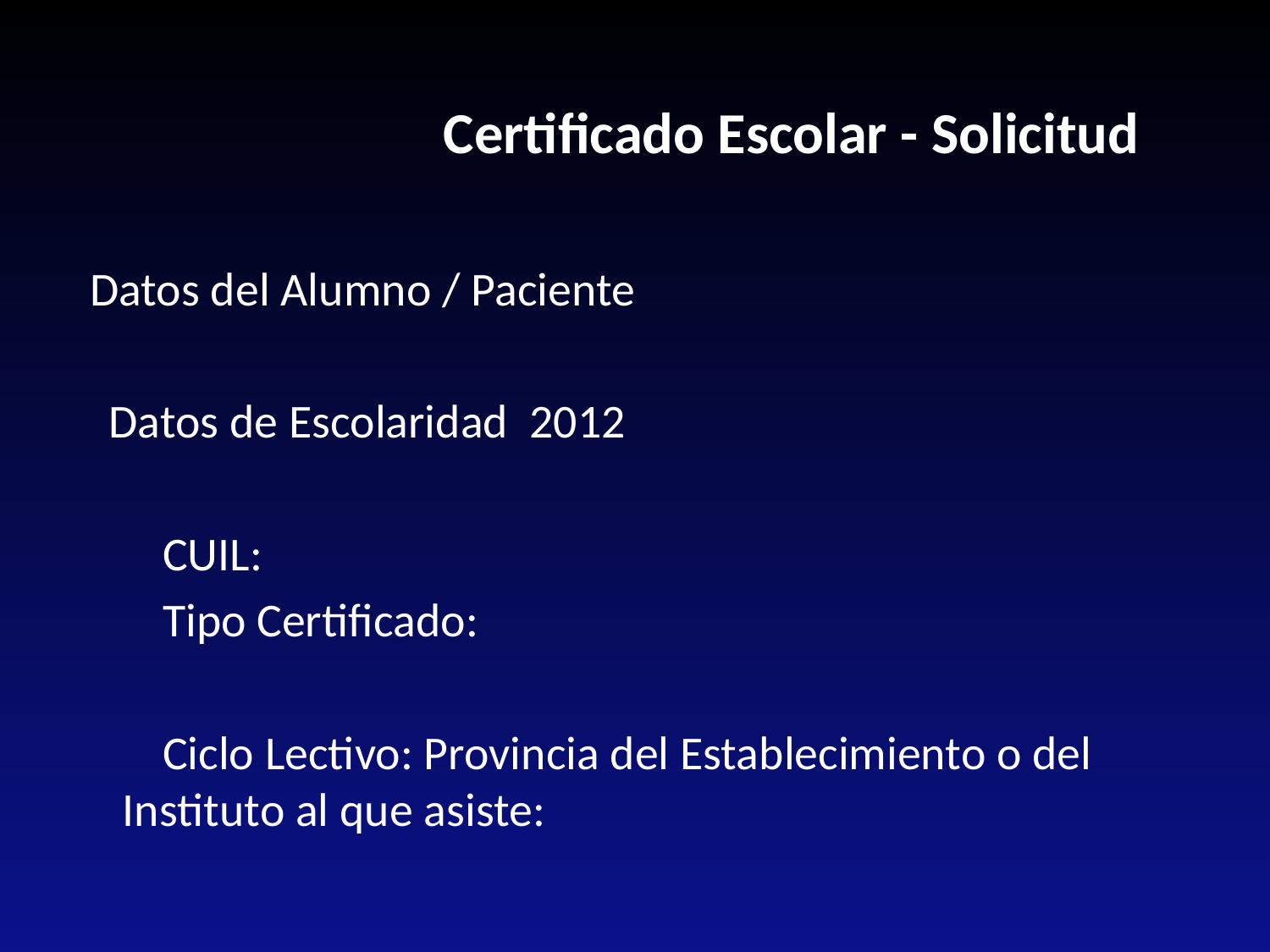

Certificado Escolar - Solicitud

  Datos del Alumno / Paciente

   Datos de Escolaridad  2012

        CUIL:
        Tipo Certificado:

        Ciclo Lectivo: Provincia del Establecimiento o del Instituto al que asiste: